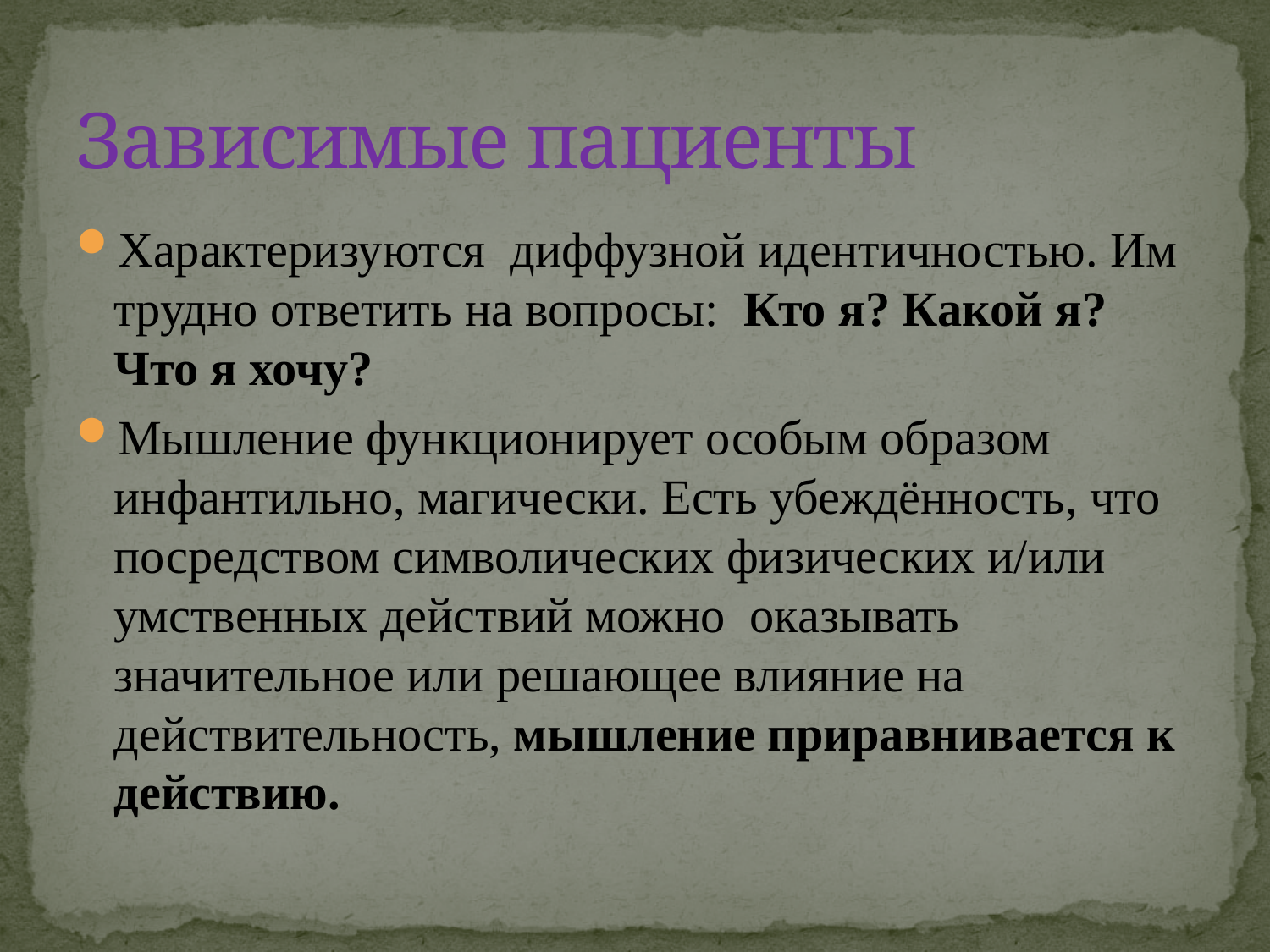

# Зависимые пациенты
Характеризуются  диффузной идентичностью. Им трудно ответить на вопросы:  Кто я? Какой я? Что я хочу?
Мышление функционирует особым образом  инфантильно, магически. Есть убеждённость, что посредством символических физических и/или умственных действий можно  оказывать значительное или решающее влияние на действительность, мышление приравнивается к действию.